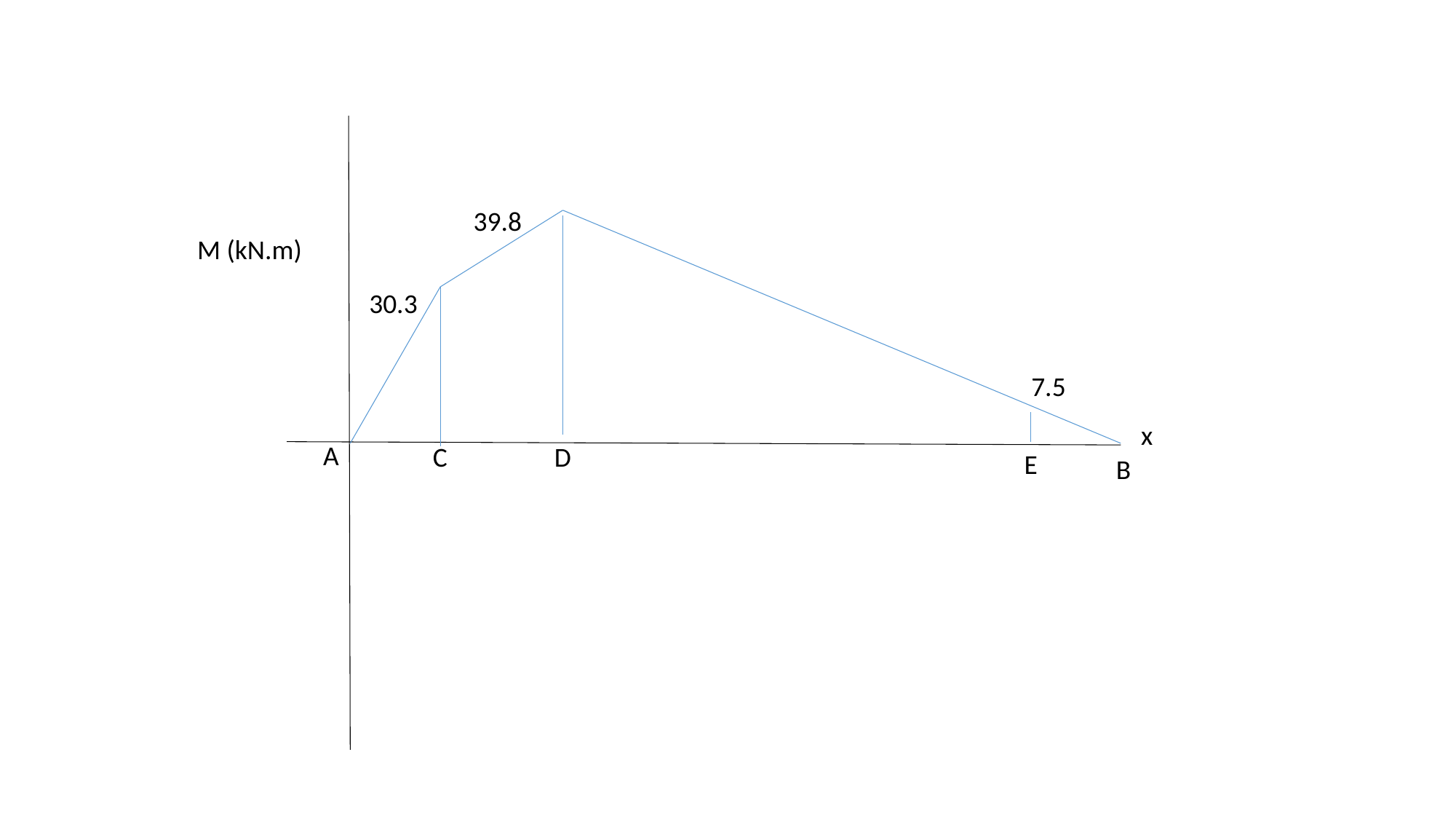

39.8
M (kN.m)
30.3
7.5
x
A
C
D
E
B